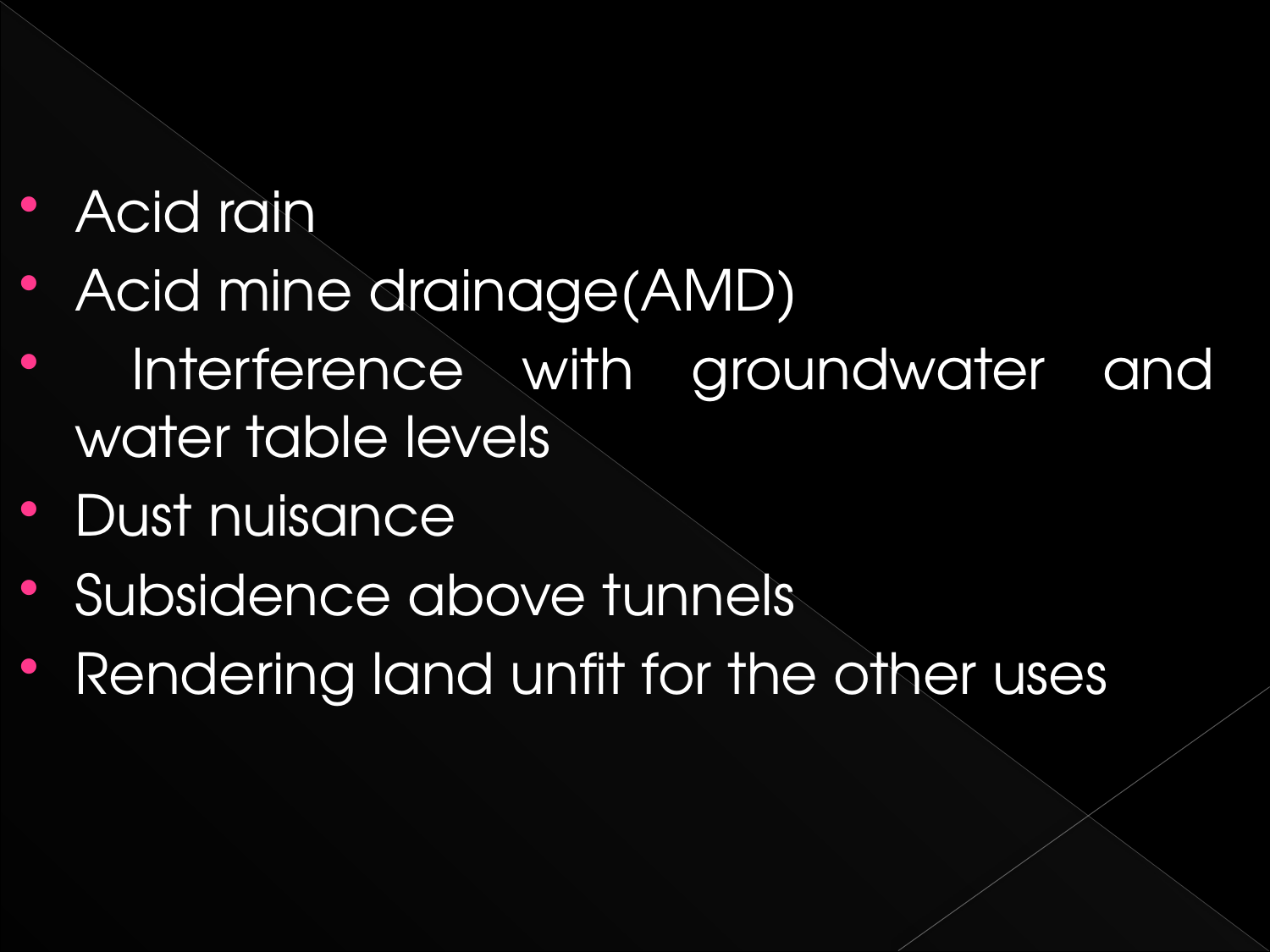

Acid rain
Acid mine drainage(AMD)
 Interference with groundwater and water table levels
Dust nuisance
Subsidence above tunnels
Rendering land unfit for the other uses